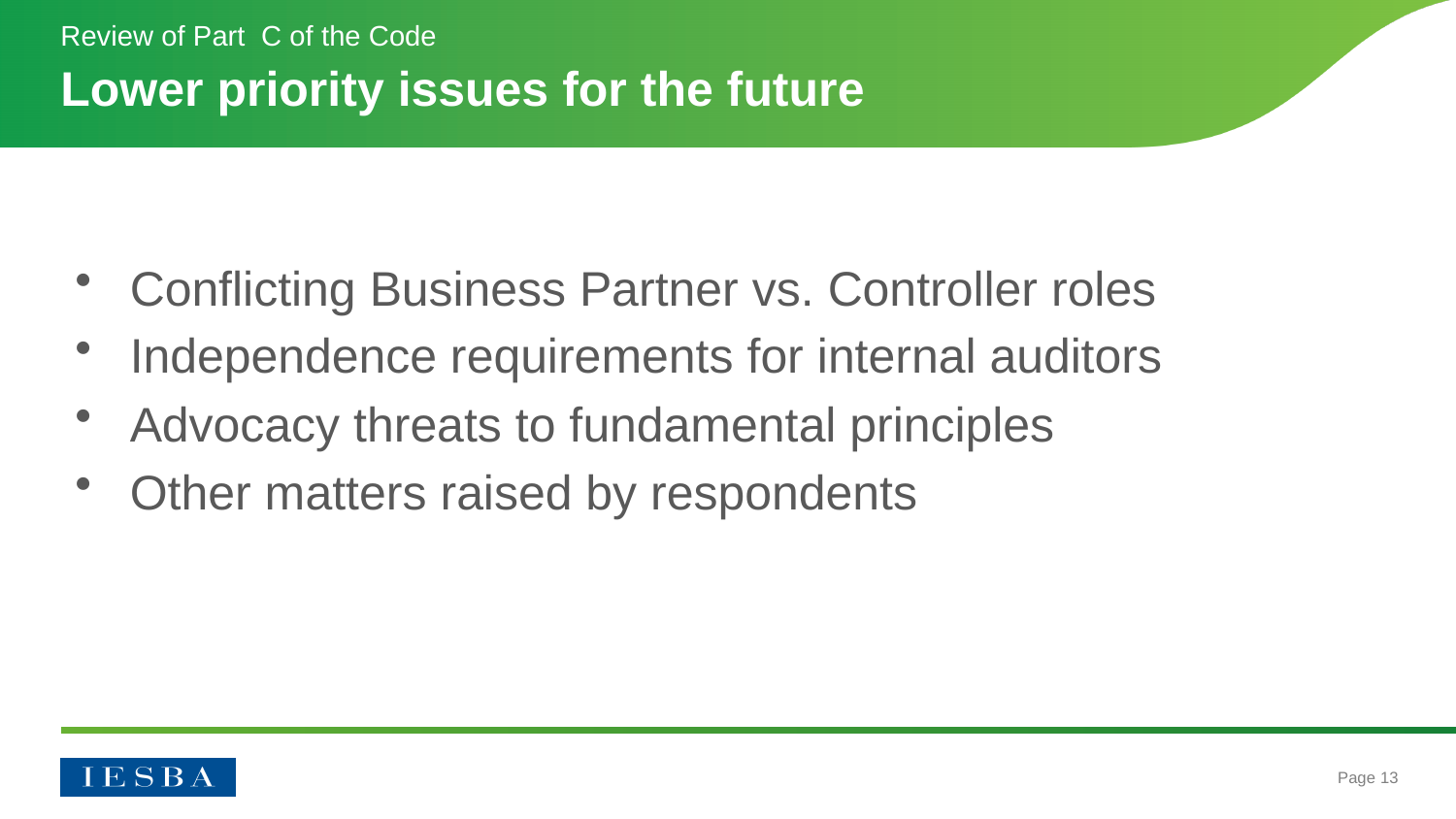

Review of Part  C of the Code

# Lower priority issues for the future

Conflicting Business Partner vs. Controller roles
Independence requirements for internal auditors
Advocacy threats to fundamental principles
Other matters raised by respondents